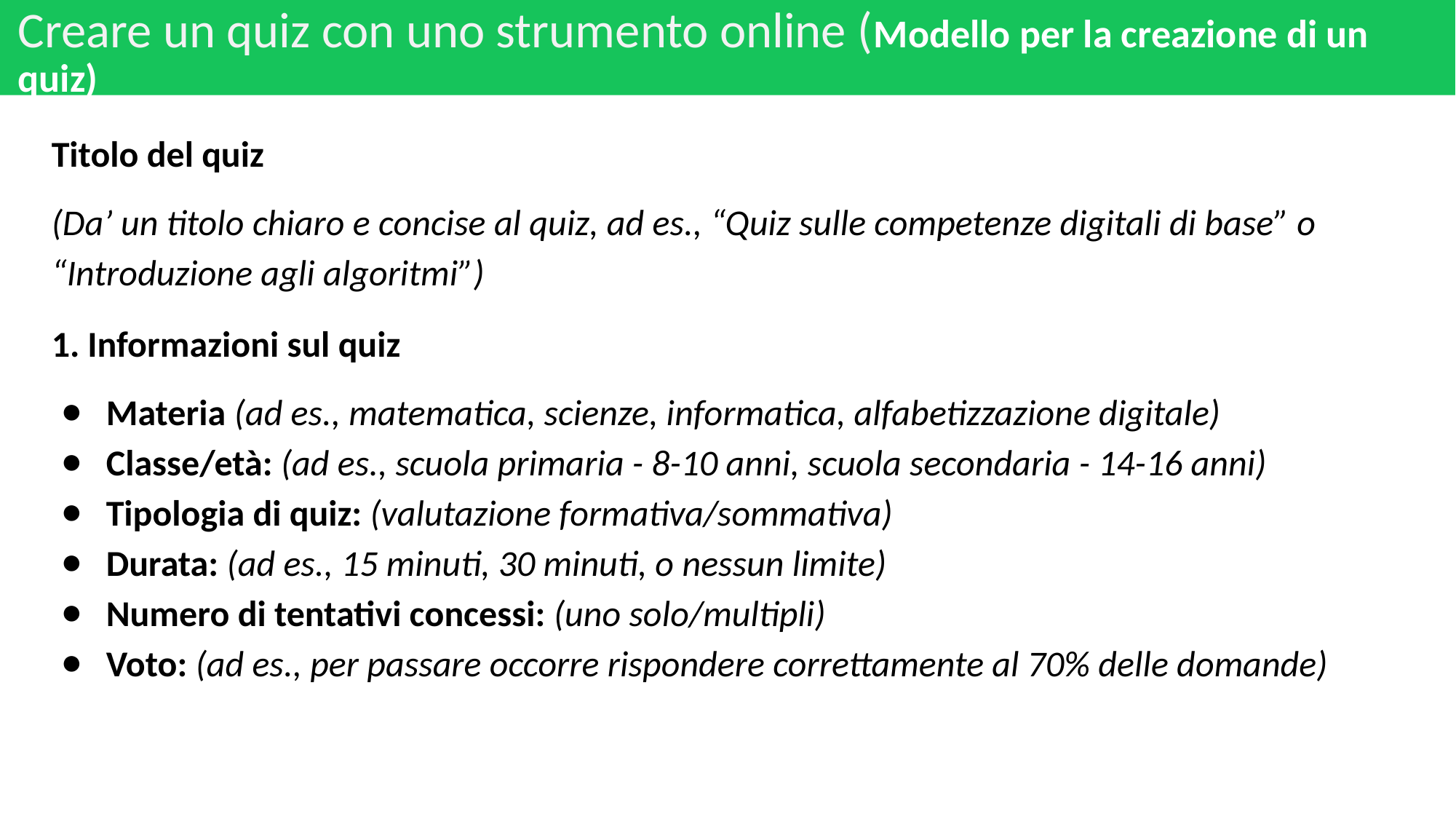

# Creare un quiz con uno strumento online (Modello per la creazione di un quiz)
Titolo del quiz
(Da’ un titolo chiaro e concise al quiz, ad es., “Quiz sulle competenze digitali di base” o “Introduzione agli algoritmi”)
1. Informazioni sul quiz
Materia (ad es., matematica, scienze, informatica, alfabetizzazione digitale)
Classe/età: (ad es., scuola primaria - 8-10 anni, scuola secondaria - 14-16 anni)
Tipologia di quiz: (valutazione formativa/sommativa)
Durata: (ad es., 15 minuti, 30 minuti, o nessun limite)
Numero di tentativi concessi: (uno solo/multipli)
Voto: (ad es., per passare occorre rispondere correttamente al 70% delle domande)